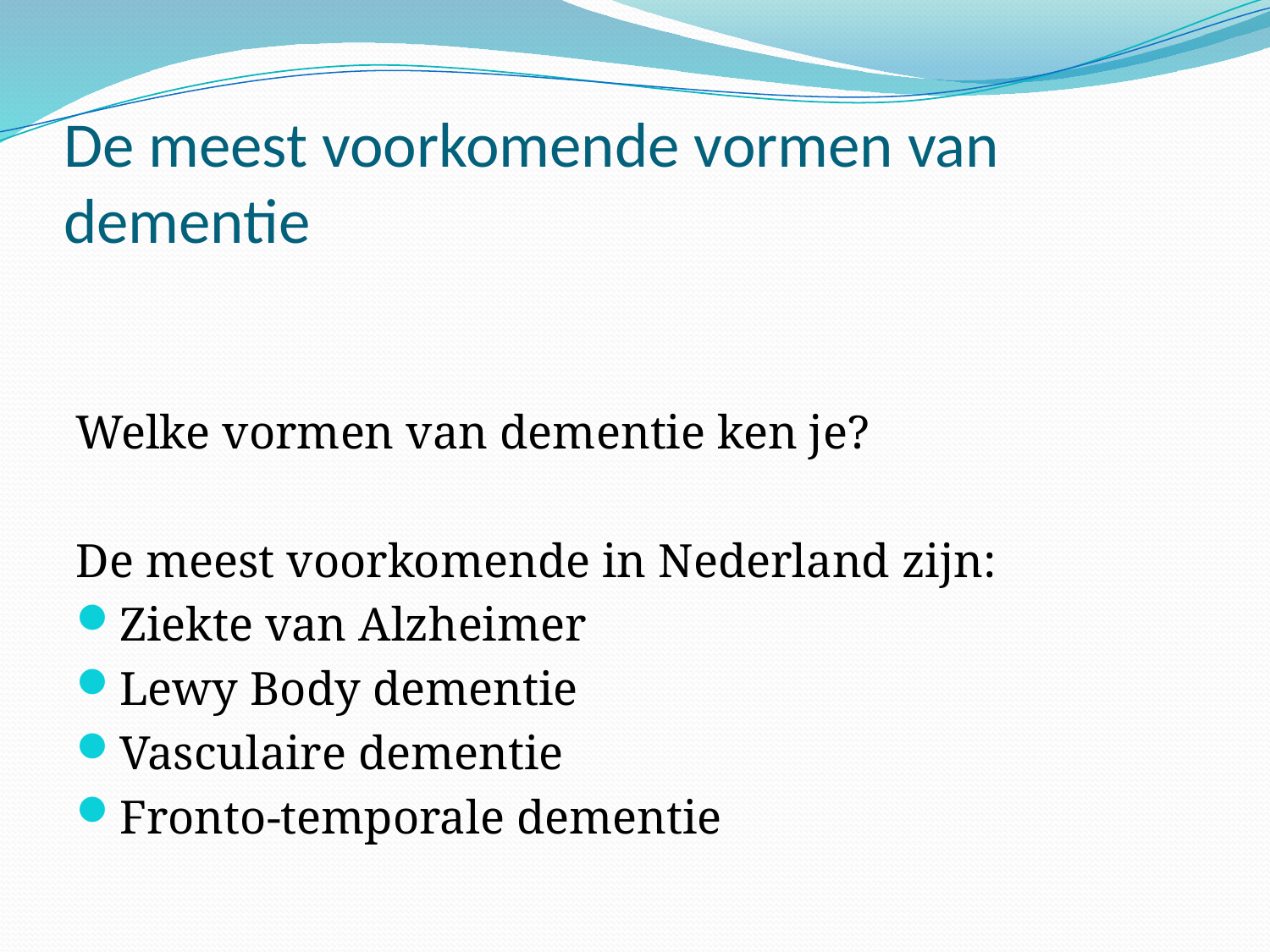

# De meest voorkomende vormen van dementie

Welke vormen van dementie ken je?

De meest voorkomende in Nederland zijn:
Ziekte van Alzheimer
Lewy Body dementie
Vasculaire dementie
Fronto-temporale dementie